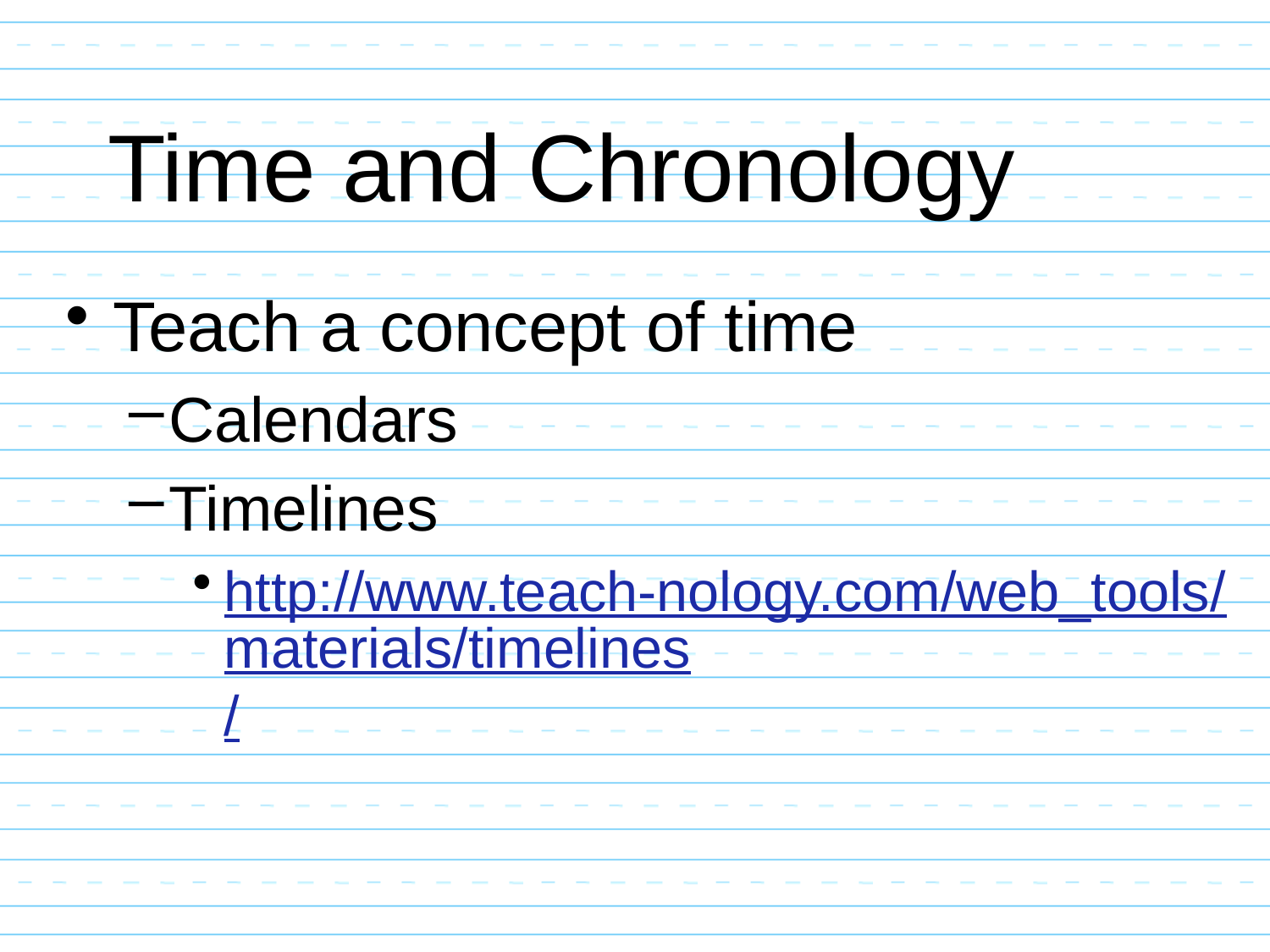

# Time and Chronology
Teach a concept of time
Calendars
Timelines
http://www.teach-nology.com/web_tools/materials/timelines/